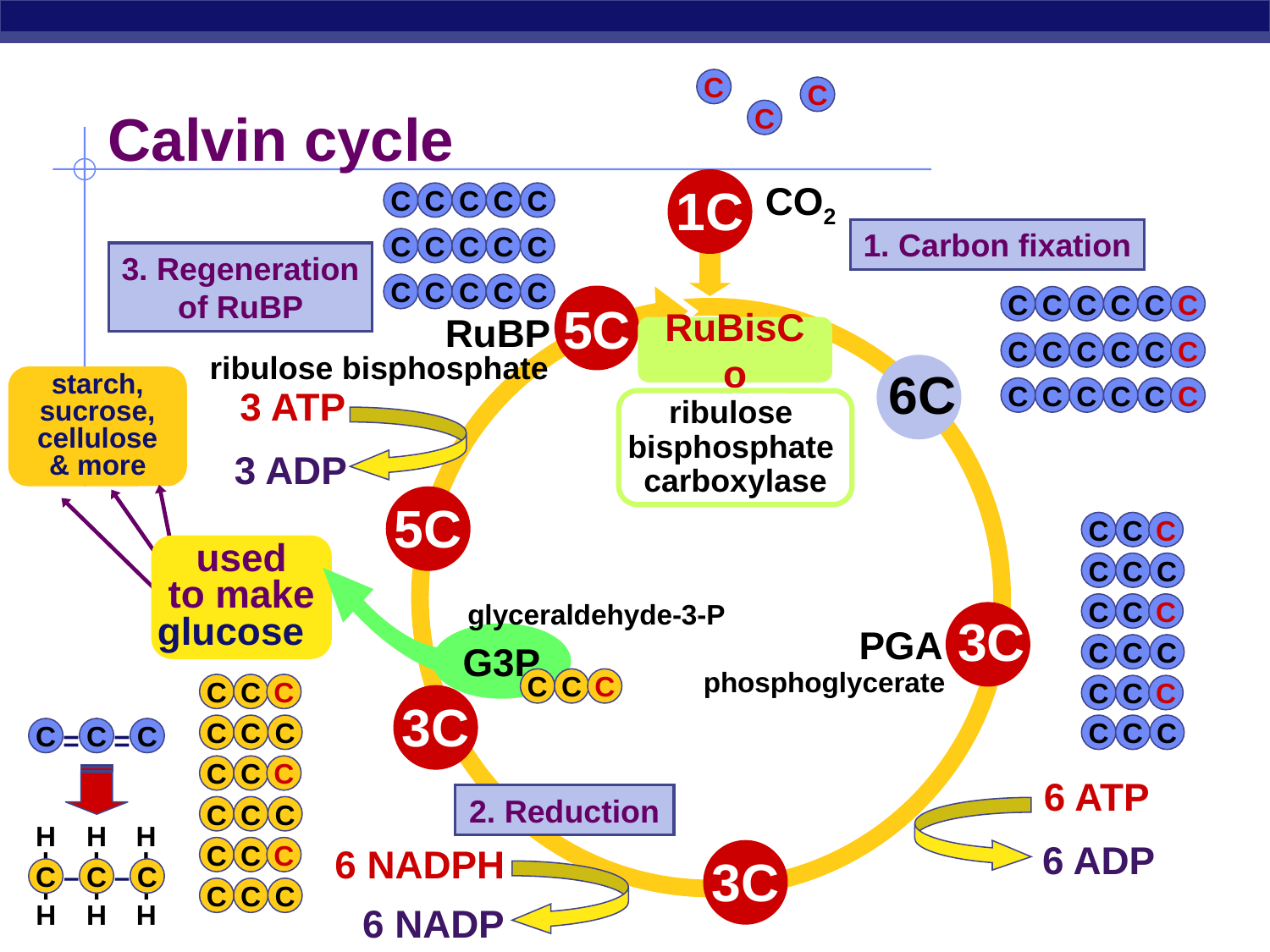

C
C
Calvin cycle
C

1C
CO2
C
C
C
C
C
1. Carbon fixation
C
C
C
C
C
3. Regeneration
of RuBP

C
C
C
C
C

5C

C
C
C
C
C
C
RuBP
RuBisCo
C
C
C
C
C
C
ribulose bisphosphate
6C

starch,
sucrose,
cellulose
& more
3 ATP

3 ADP
C
C
C
C
C
C
ribulose
bisphosphate
carboxylase

5C

C
C
C

used
to make
glucose
C
C
C
glyceraldehyde-3-P
C
C
C
3C

PGA
G3P
C
C
C
phosphoglycerate
C
C
C
C
C
C
C
C
C

3C
C
C
C
C
C
C
=
=
C
C
C
C
C
C

6 ATP

6 ADP
2. Reduction
C
C
C
H
|
H
|
H
|
–
–
C
C
C
H
|
H
|
H
|
6 NADPH

6 NADP
C
C
C

3C

C
C
C